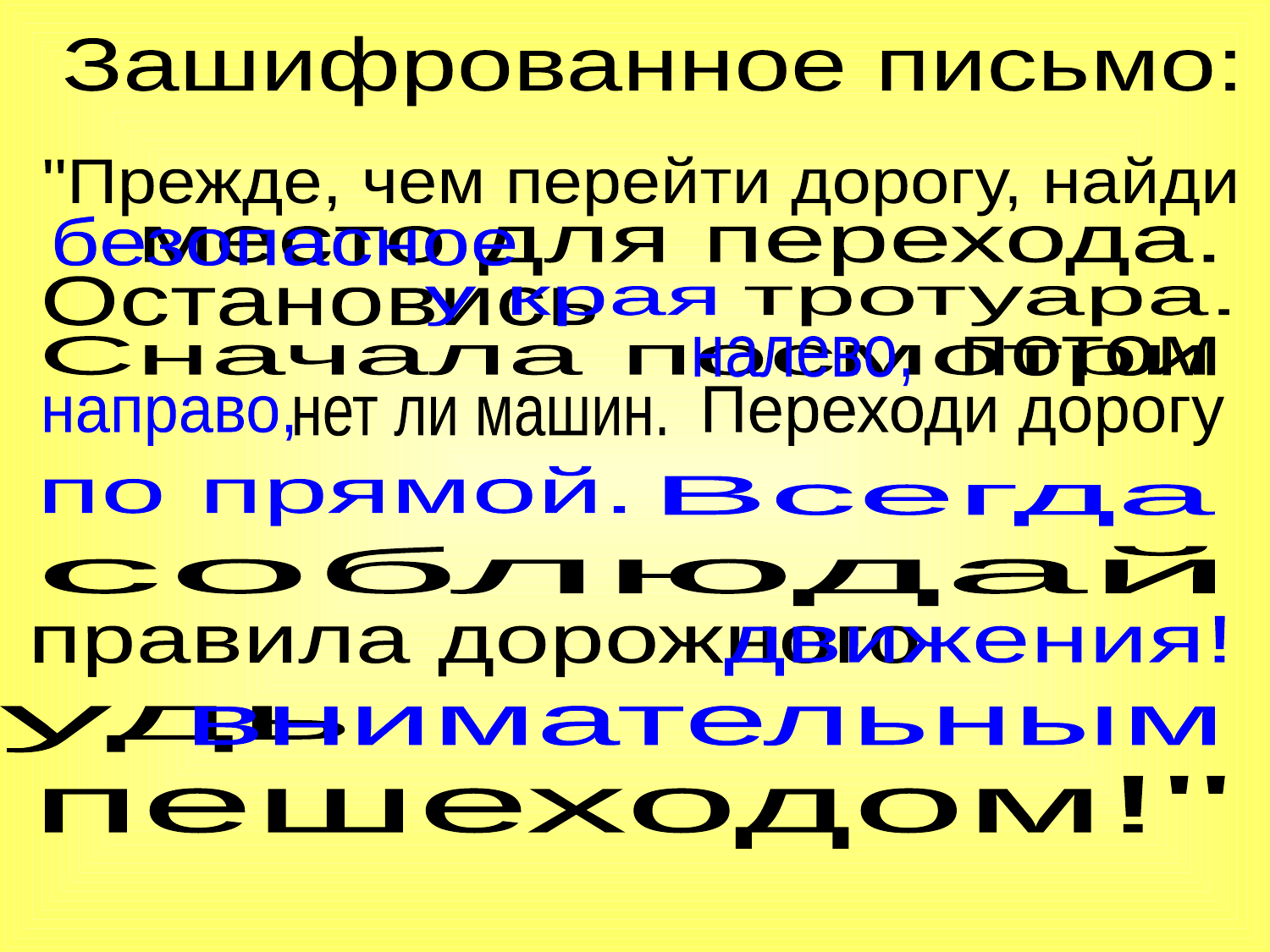

Зашифрованное письмо:
"Прежде, чем перейти дорогу, найди
безопасное
                     место для перехода.
Остановись

у края
тротуара.
Сначала посмотри
налево,
потом
Переходи дорогу
направо,
нет ли машин.
по прямой.
Всегда
соблюдай
движения!
правила дорожного

Будь

внимательным
пешеходом!"